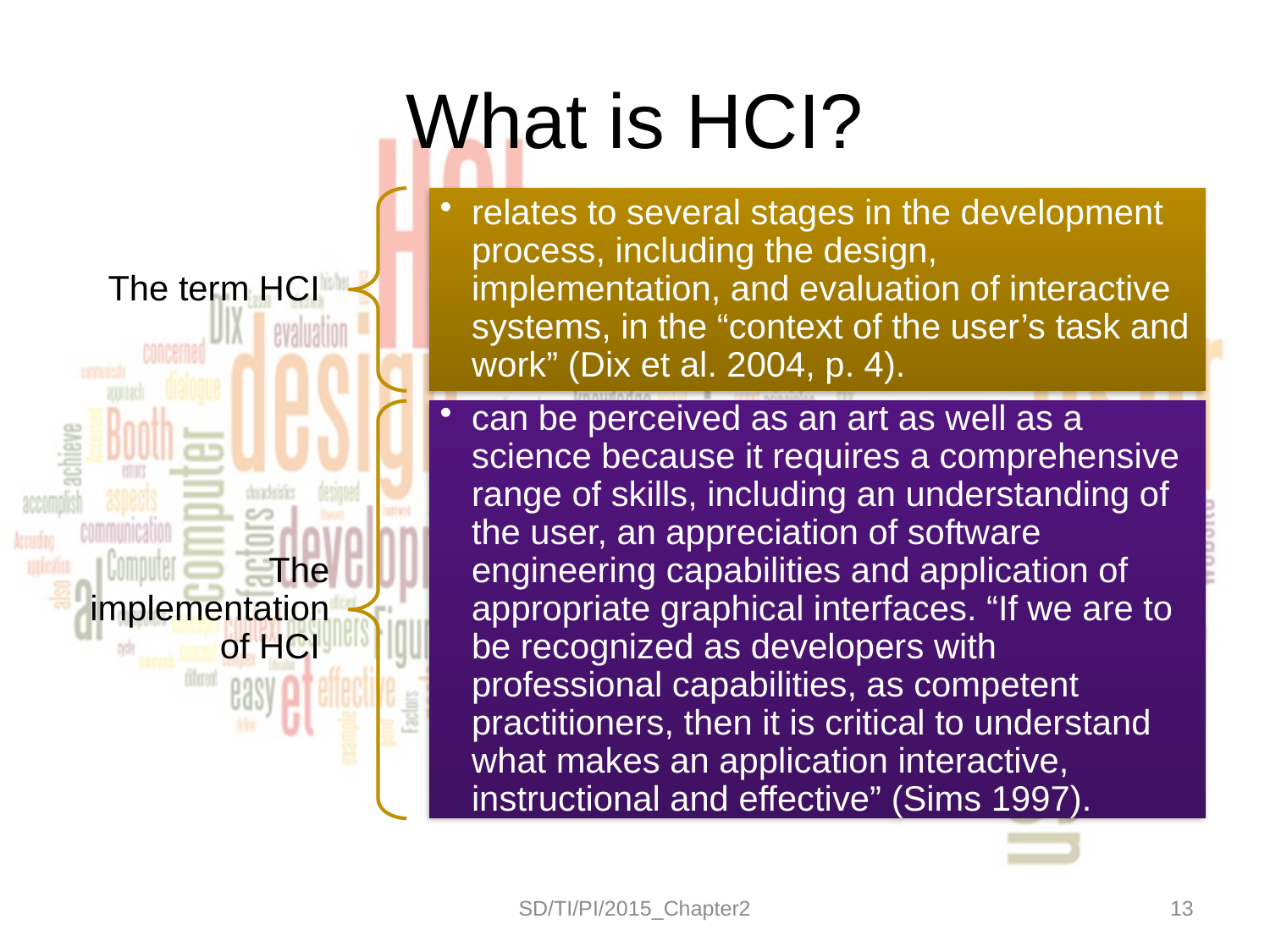

# What is HCI?
The term HCI
relates to several stages in the development process, including the design, implementation, and evaluation of interactive systems, in the “context of the user’s task and work” (Dix et al. 2004, p. 4).
The implementation of HCI
can be perceived as an art as well as a science because it requires a comprehensive range of skills, including an understanding of the user, an appreciation of software engineering capabilities and application of appropriate graphical interfaces. “If we are to be recognized as developers with professional capabilities, as competent practitioners, then it is critical to understand what makes an application interactive, instructional and effective” (Sims 1997).
SD/TI/PI/2015_Chapter2
13